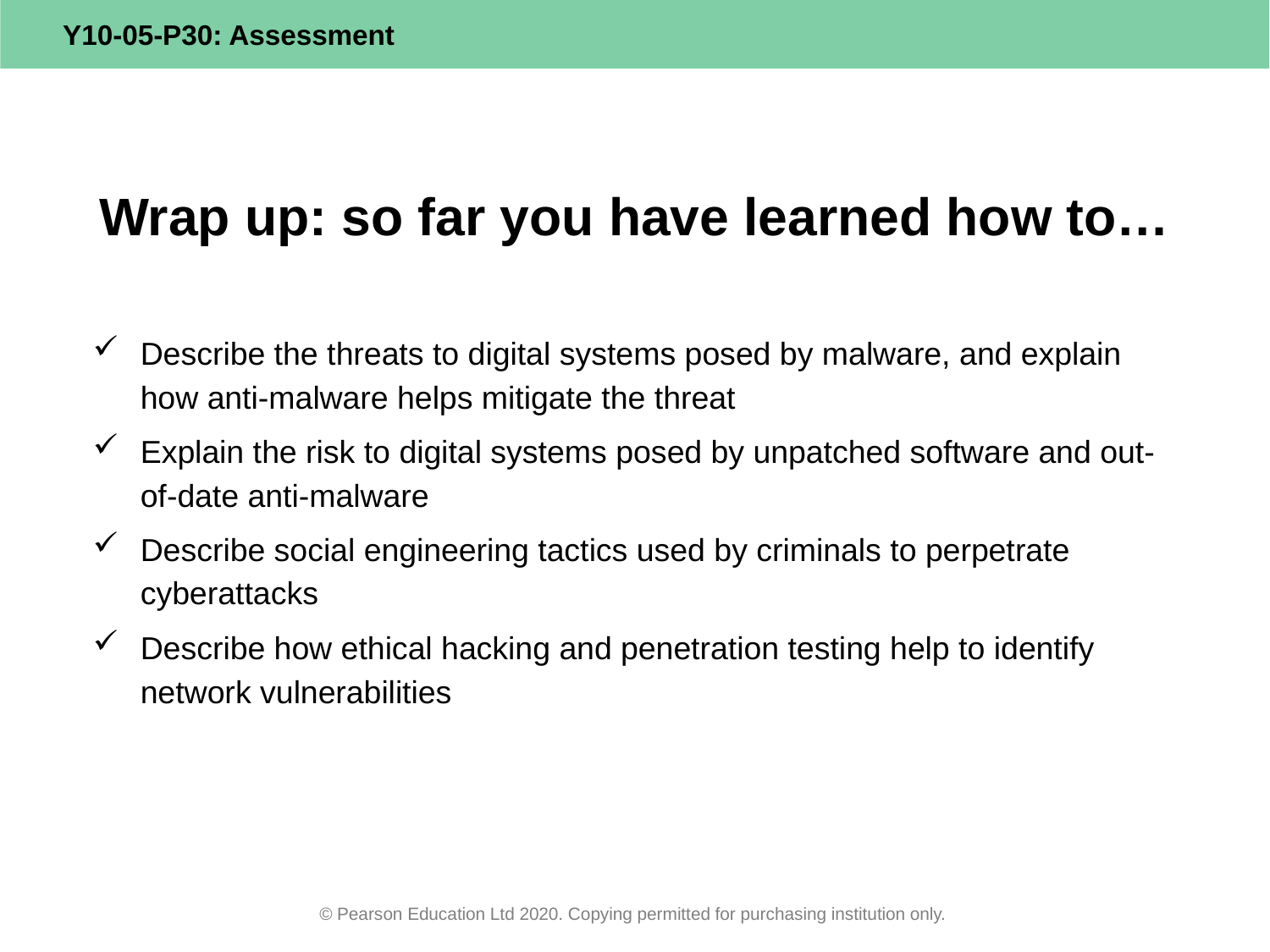

# Wrap up: so far you have learned how to…
Describe the threats to digital systems posed by malware, and explain how anti-malware helps mitigate the threat
Explain the risk to digital systems posed by unpatched software and out-of-date anti-malware
Describe social engineering tactics used by criminals to perpetrate cyberattacks
Describe how ethical hacking and penetration testing help to identify network vulnerabilities
© Pearson Education Ltd 2020. Copying permitted for purchasing institution only.